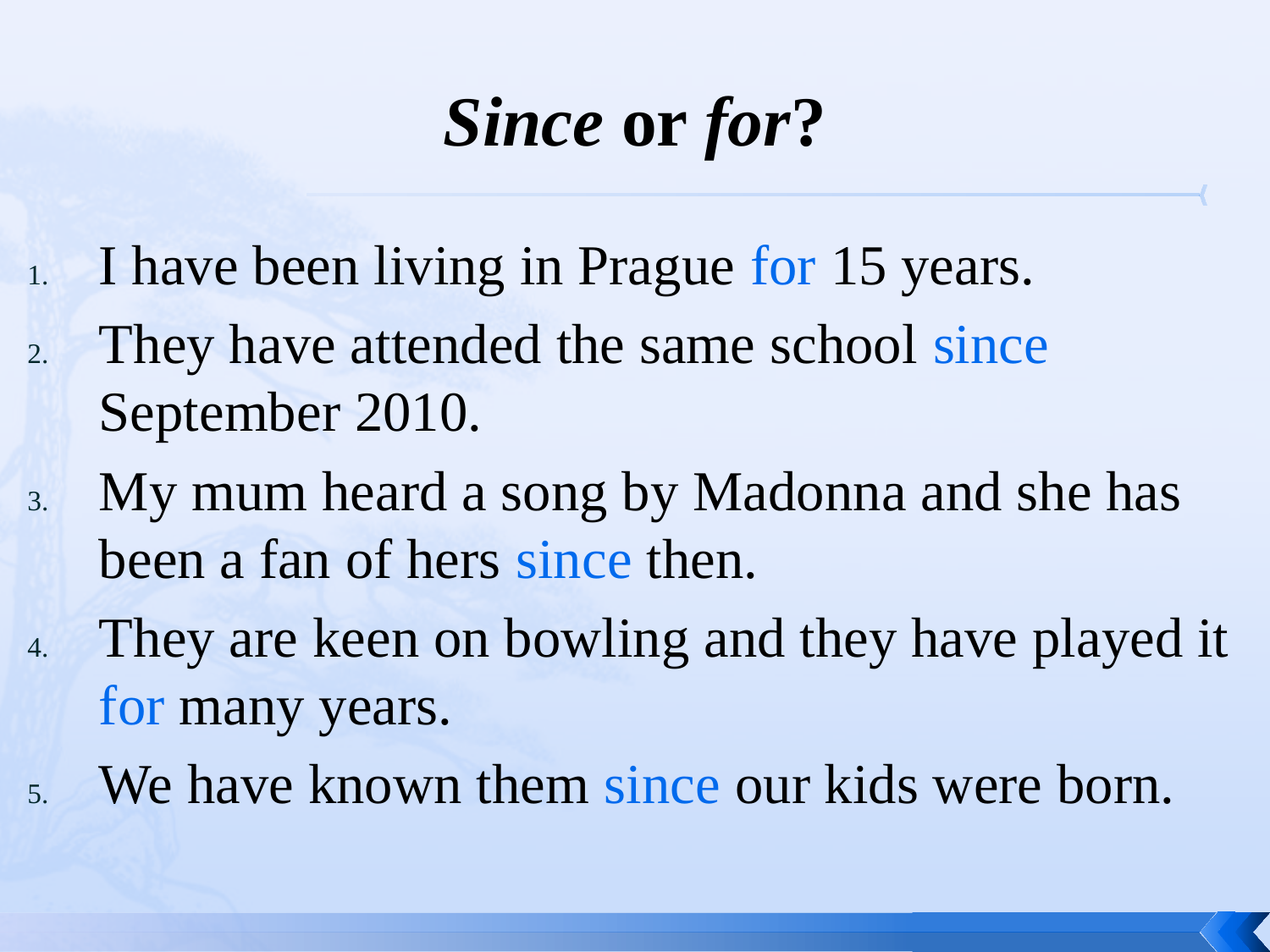

# Since or for?
I have been living in Prague for 15 years.
They have attended the same school since September 2010.
My mum heard a song by Madonna and she has been a fan of hers since then.
They are keen on bowling and they have played it for many years.
We have known them since our kids were born.